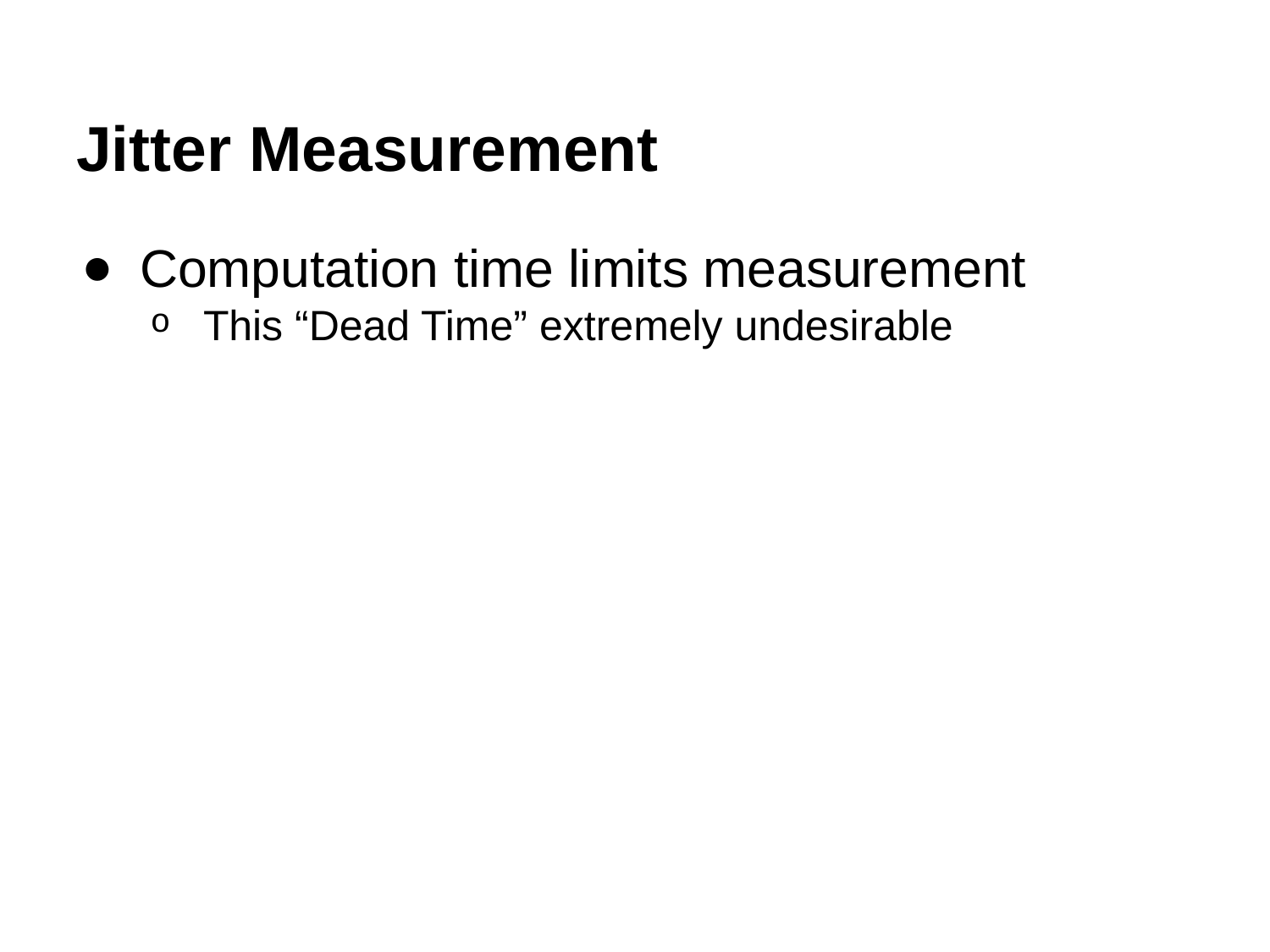

# Jitter Measurement
Computation time limits measurement
This “Dead Time” extremely undesirable